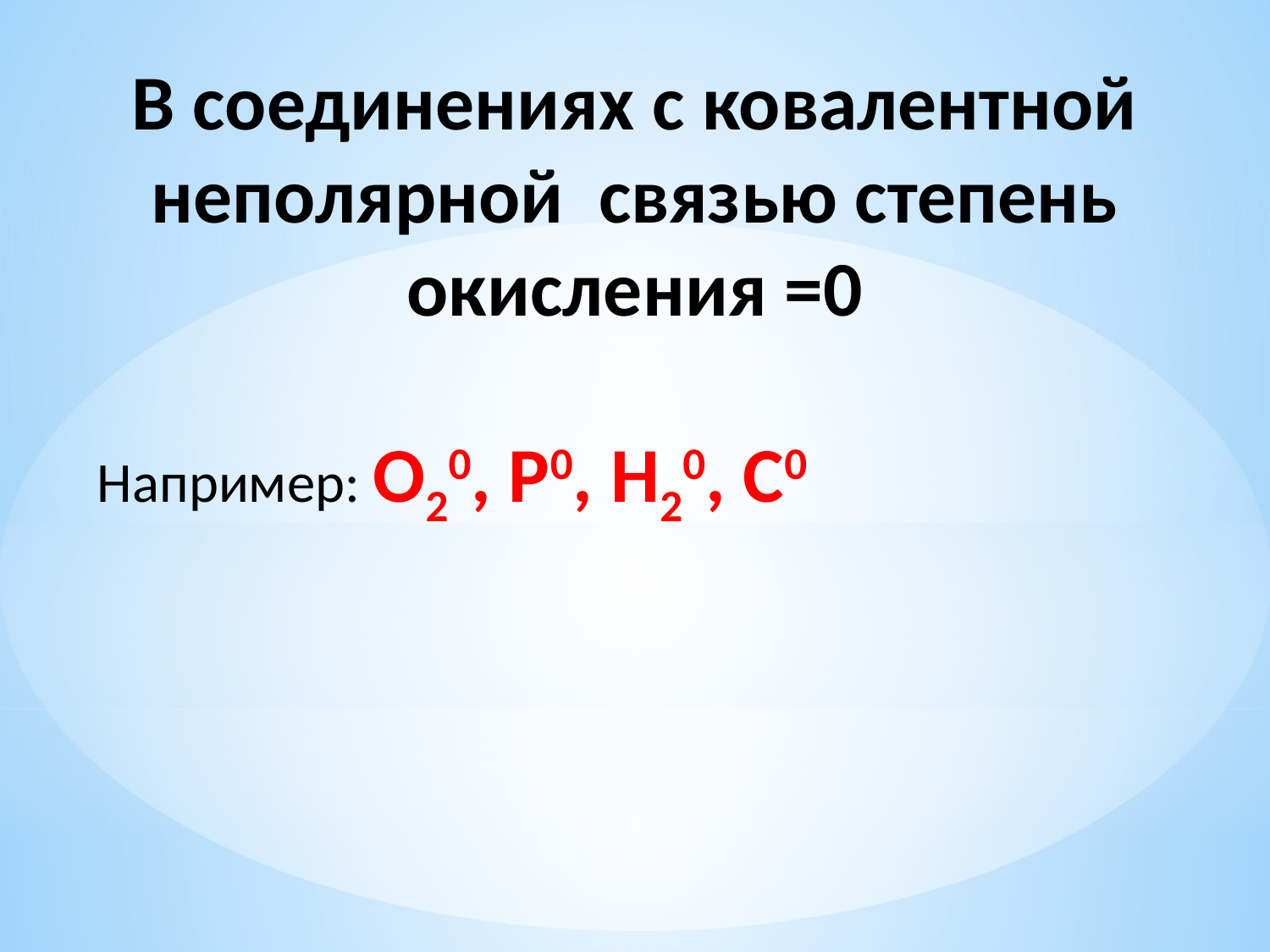

В соединениях с ковалентной неполярной  связью степень окисления =0

Например: О20, Р0, Н20, С0